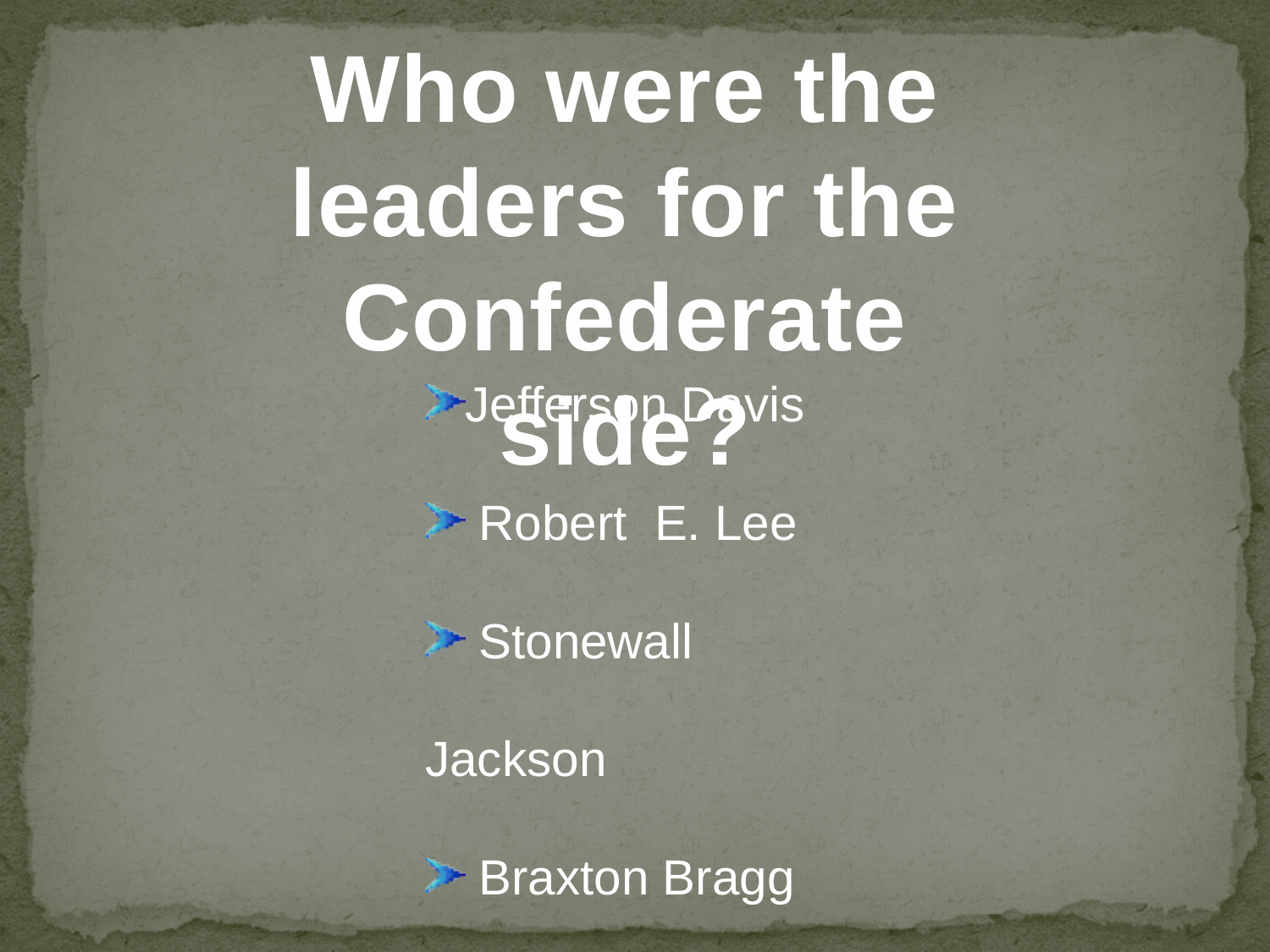

Who were the leaders for the Confederate side?
Jefferson Davis
 Robert  E. Lee
 Stonewall Jackson
 Braxton Bragg